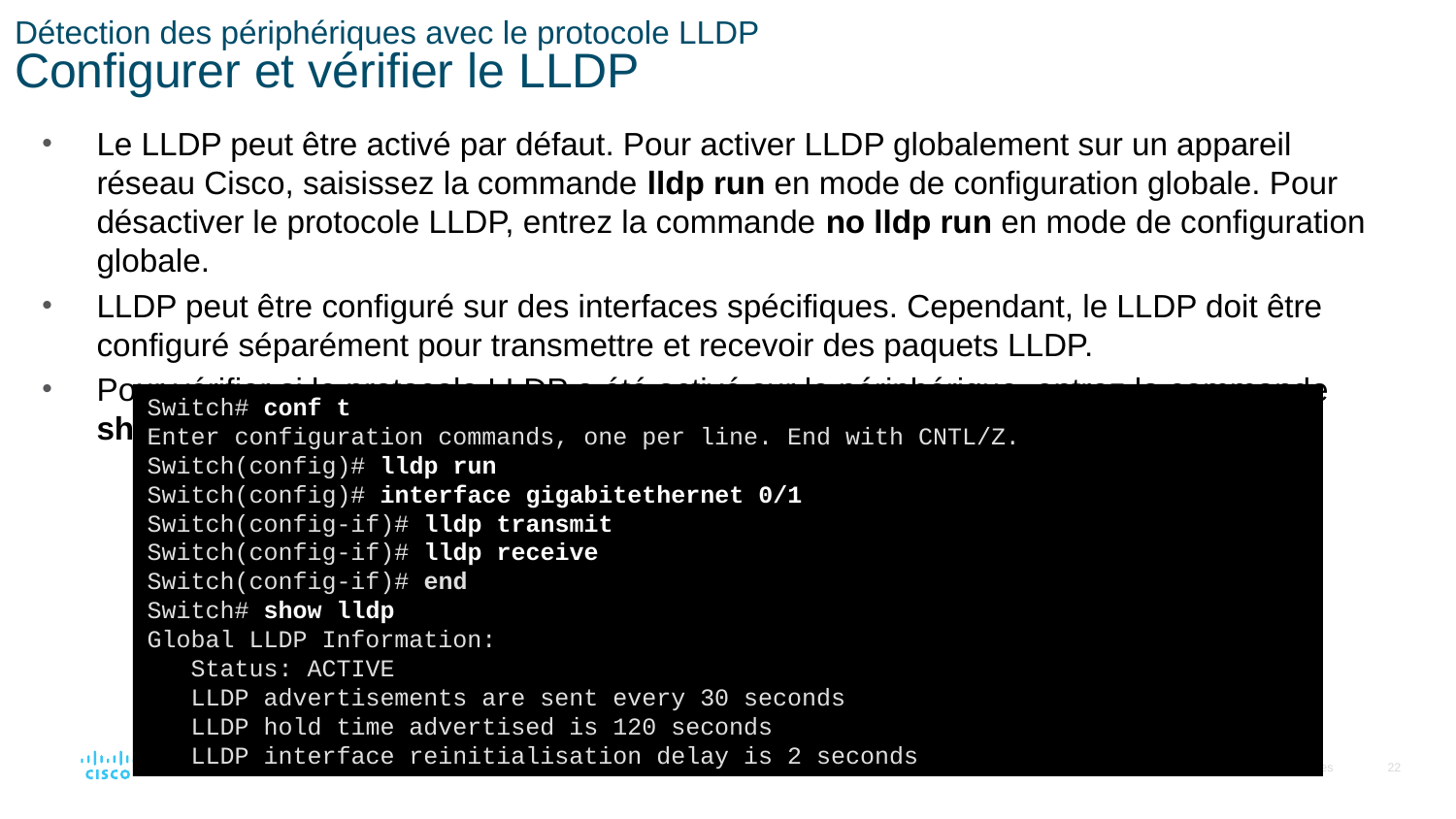

# Détection des périphériques avec le protocole LLDP Configurer et vérifier le LLDP
Le LLDP peut être activé par défaut. Pour activer LLDP globalement sur un appareil réseau Cisco, saisissez la commande lldp run en mode de configuration globale. Pour désactiver le protocole LLDP, entrez la commande no lldp run en mode de configuration globale.
LLDP peut être configuré sur des interfaces spécifiques. Cependant, le LLDP doit être configuré séparément pour transmettre et recevoir des paquets LLDP.
Pour vérifier si le protocole LLDP a été activé sur le périphérique, entrez la commande show lldp en mode d'exécution privilégié.

Switch# conf t
Enter configuration commands, one per line. End with CNTL/Z.
Switch(config)# lldp run
Switch(config)# interface gigabitethernet 0/1
Switch(config-if)# lldp transmit
Switch(config-if)# lldp receive
Switch(config-if)# end
Switch# show lldp
Global LLDP Information:
   Status: ACTIVE
   LLDP advertisements are sent every 30 seconds
   LLDP hold time advertised is 120 seconds
   LLDP interface reinitialisation delay is 2 seconds